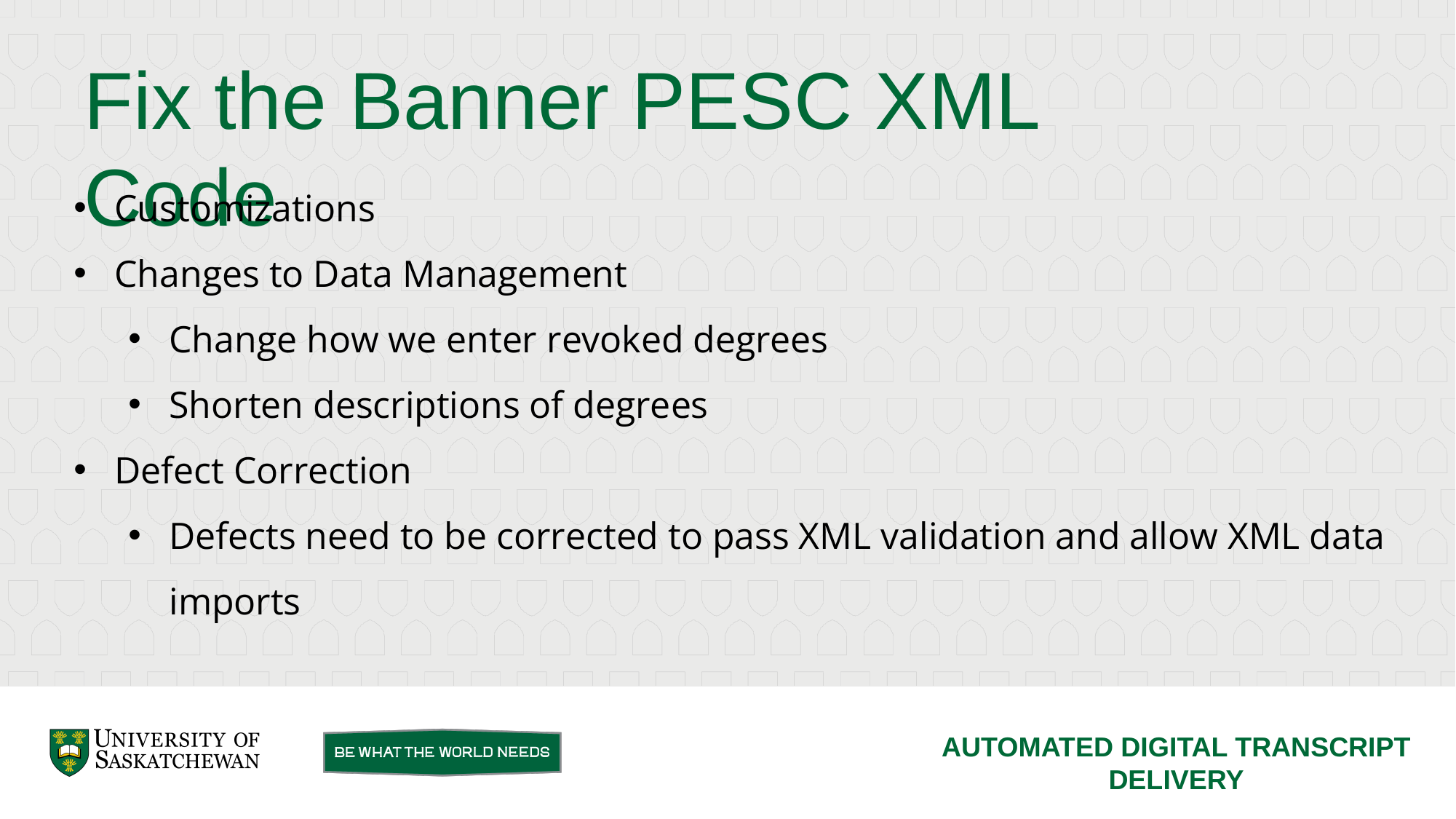

Fix the Banner PESC XML Code
Customizations
Changes to Data Management
Change how we enter revoked degrees
Shorten descriptions of degrees
Defect Correction
Defects need to be corrected to pass XML validation and allow XML data imports

AUTOMATED DIGITAL TRANSCRIPT DELIVERY